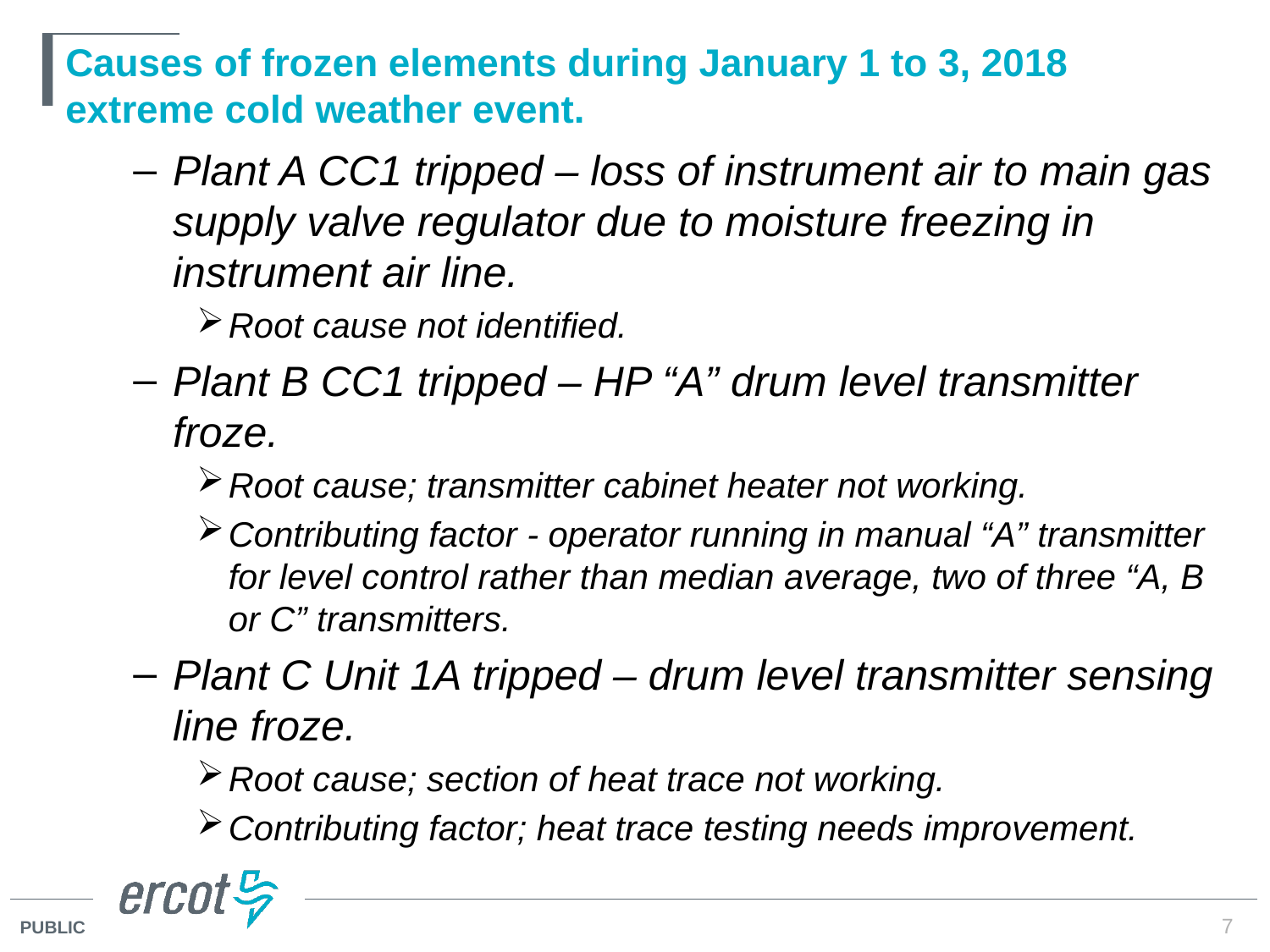

# Causes of frozen elements during January 1 to 3, 2018 extreme cold weather event.
Plant A CC1 tripped – loss of instrument air to main gas supply valve regulator due to moisture freezing in instrument air line.
Root cause not identified.
Plant B CC1 tripped – HP “A” drum level transmitter froze.
Root cause; transmitter cabinet heater not working.
Contributing factor - operator running in manual “A” transmitter for level control rather than median average, two of three “A, B or C” transmitters.
Plant C Unit 1A tripped – drum level transmitter sensing line froze.
Root cause; section of heat trace not working.
Contributing factor; heat trace testing needs improvement.
7